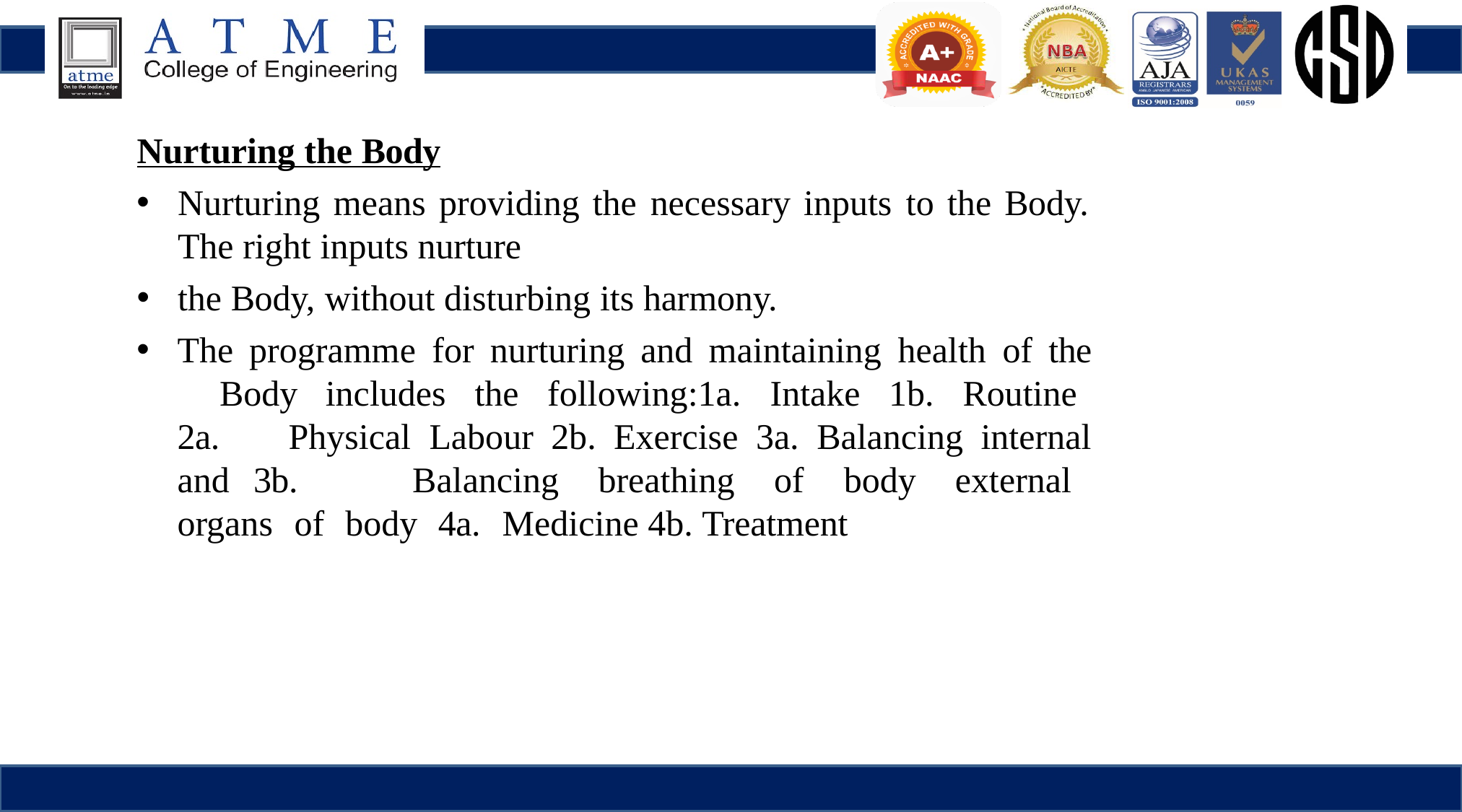

Nurturing the Body
Nurturing means providing the necessary inputs to the Body. The right inputs nurture
the Body, without disturbing its harmony.
The programme for nurturing and maintaining health of the 	Body  includes  the  following:1a.  Intake  1b.  Routine  2a. 	Physical Labour 2b. Exercise 3a. Balancing internal and 3b. 	Balancing  breathing  of  body  external  organs  of  body  4a. 	Medicine 4b. Treatment